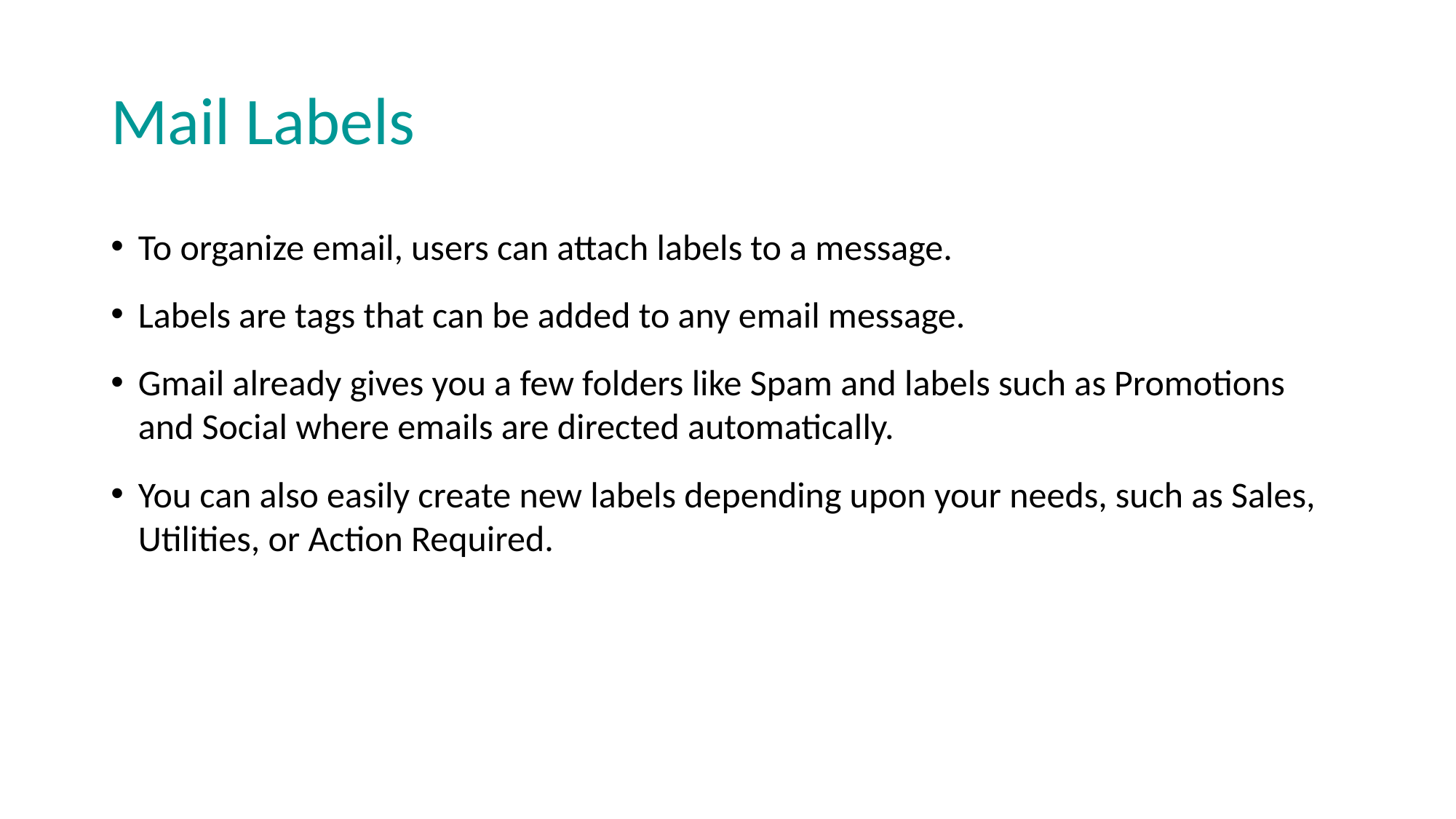

# Mail Labels
To organize email, users can attach labels to a message.
Labels are tags that can be added to any email message.
Gmail already gives you a few folders like Spam and labels such as Promotions and Social where emails are directed automatically.
You can also easily create new labels depending upon your needs, such as Sales, Utilities, or Action Required.